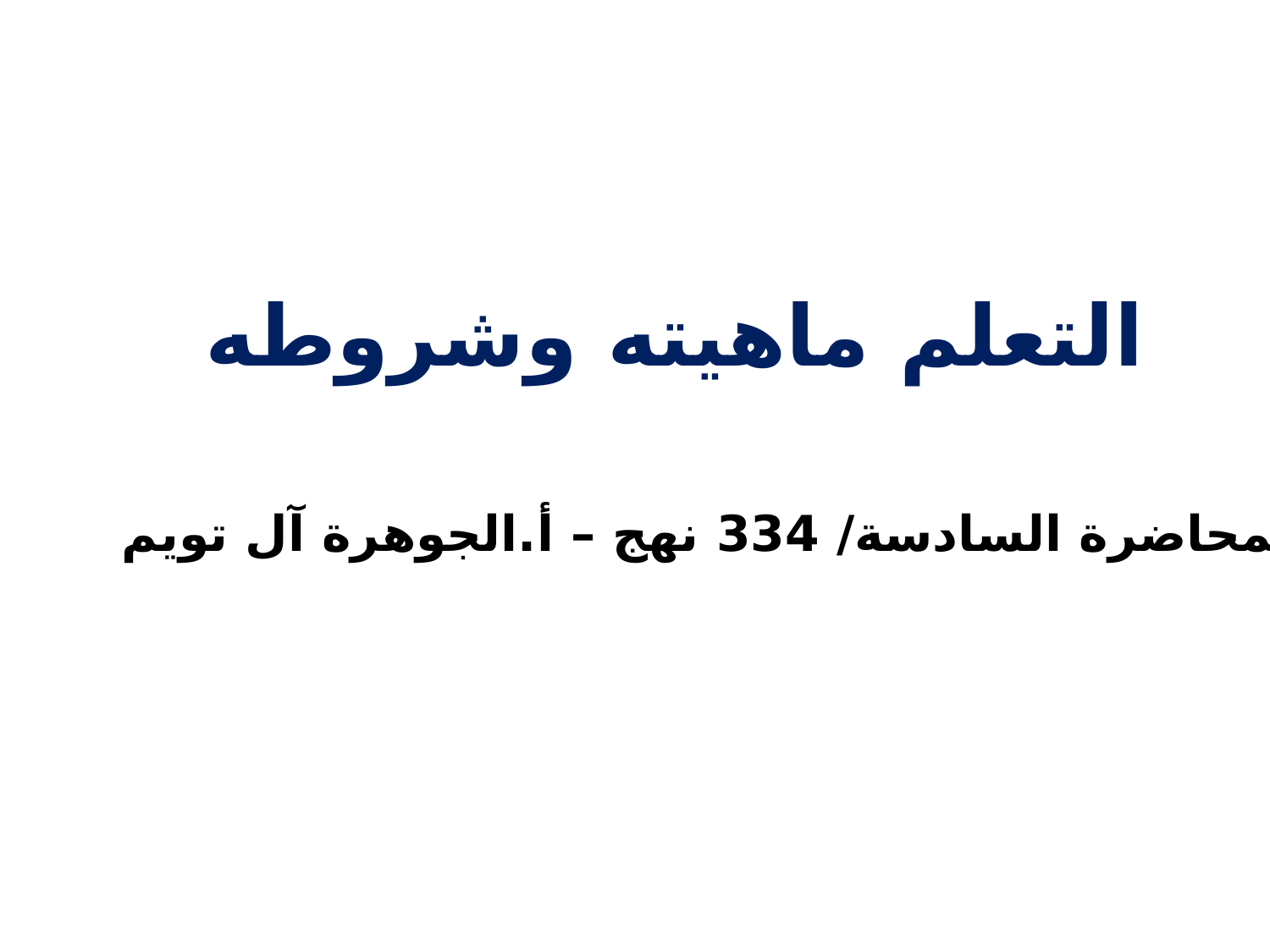

# التعلم ماهيته وشروطه
المحاضرة السادسة/ 334 نهج – أ.الجوهرة آل تويم